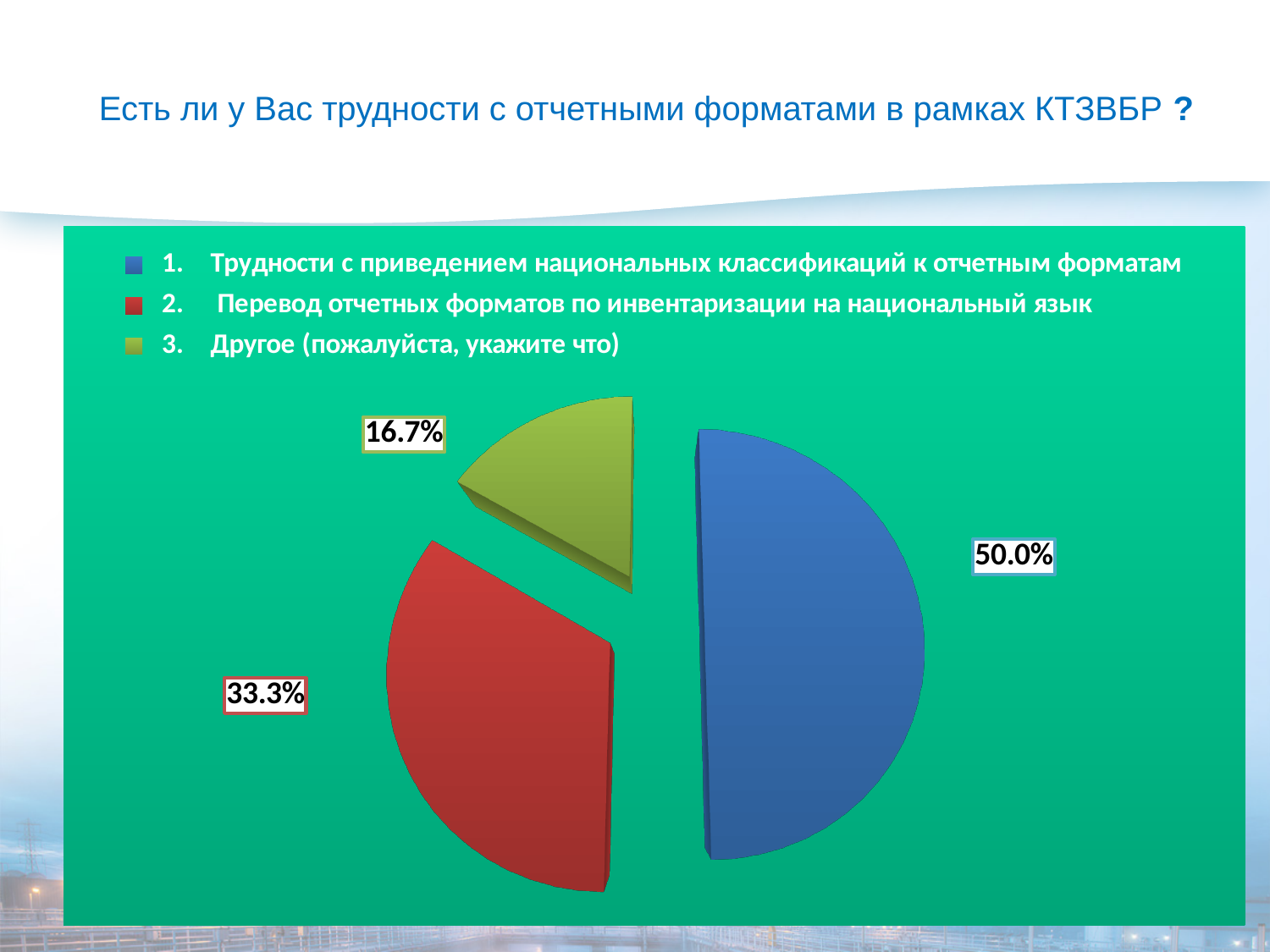

# Есть ли у Вас трудности с отчетными форматами в рамках КТЗВБР ?

[unsupported chart]